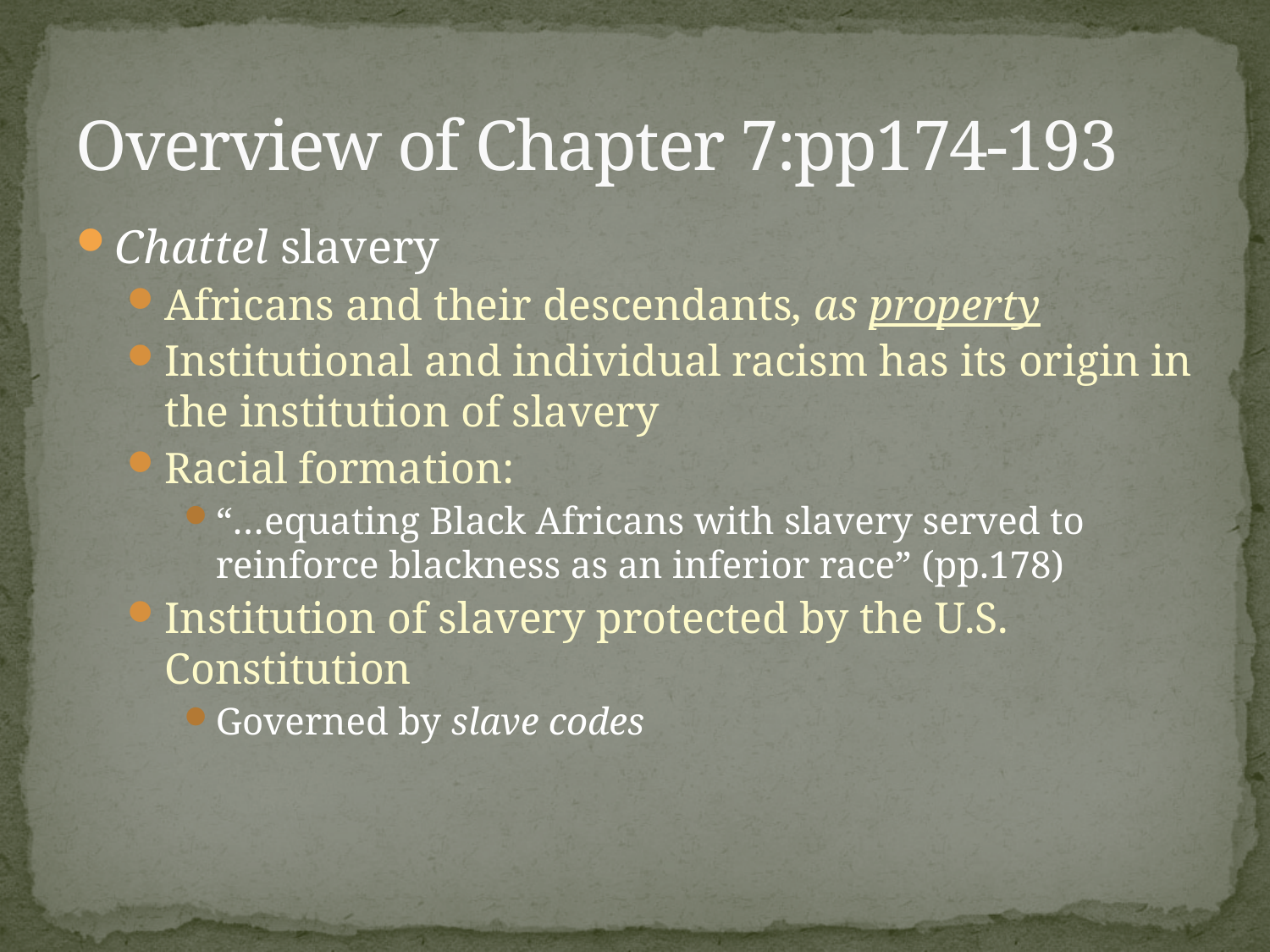

# Overview of Chapter 7:pp174-193
Chattel slavery
Africans and their descendants, as property
Institutional and individual racism has its origin in the institution of slavery
Racial formation:
“…equating Black Africans with slavery served to reinforce blackness as an inferior race” (pp.178)
Institution of slavery protected by the U.S. Constitution
Governed by slave codes